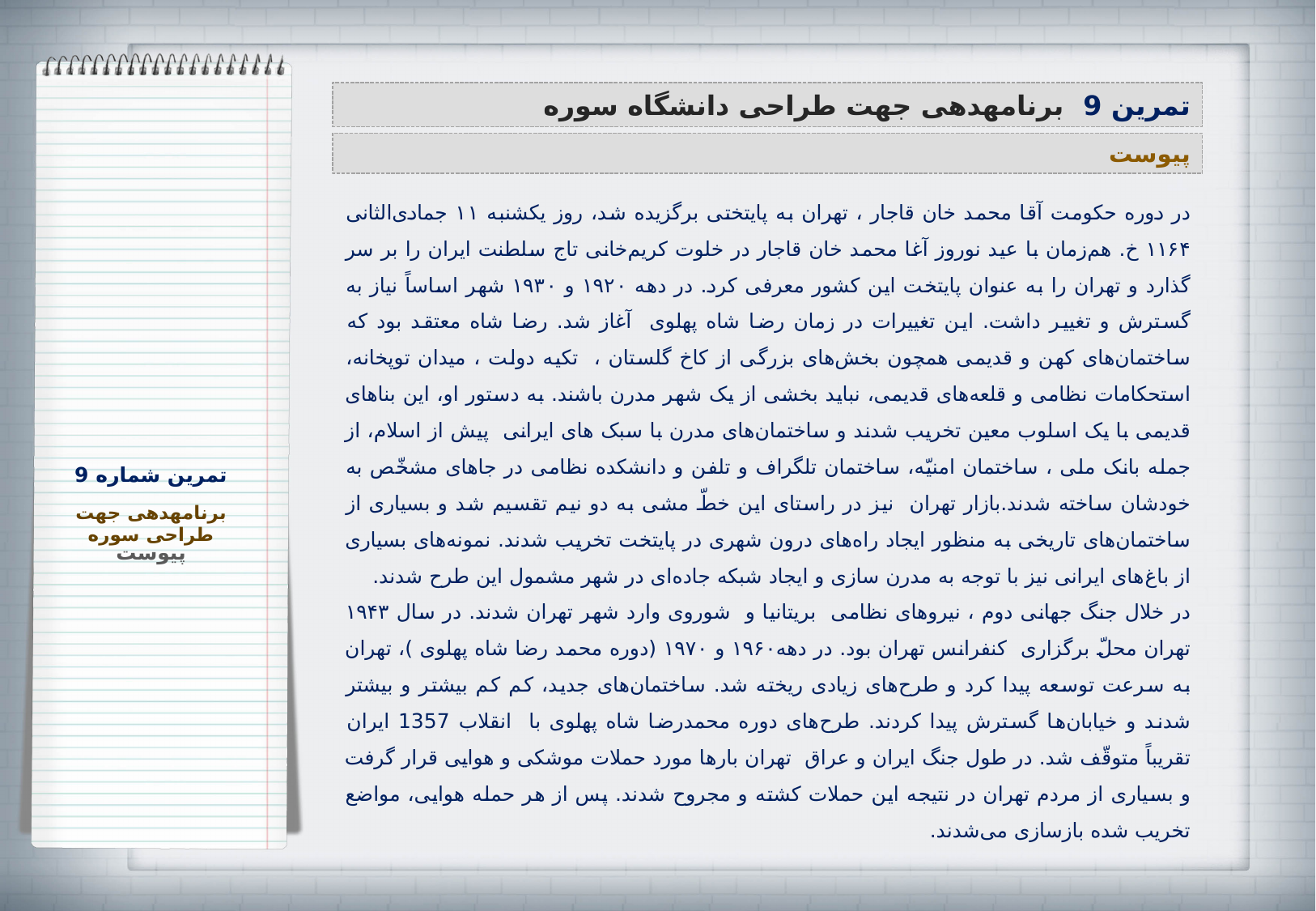

تمرین 9  برنامه‏دهی جهت طراحی دانشگاه سوره
پیوست
در دوره حکومت آقا محمد خان قاجار ، تهران به پایتختی برگزیده شد، روز یکشنبه ۱۱ جمادی‌الثانی ۱۱۶۴ خ. هم‌زمان با عید نوروز آغا محمد خان قاجار در خلوت کریم‌خانی تاج سلطنت ایران را بر سر گذارد و تهران را به عنوان پایتخت این کشور معرفی کرد. در دهه ۱۹۲۰ و ۱۹۳۰ شهر اساساً نیاز به گسترش و تغییر داشت. این تغییرات در زمان رضا شاه پهلوی  آغاز شد. رضا شاه معتقد بود که ساختمان‌های کهن و قدیمی همچون بخش‌های بزرگی از کاخ گلستان ،  تکیه دولت ، میدان توپخانه، استحکامات نظامی و قلعه‌های قدیمی، نباید بخشی از یک شهر مدرن باشند. به دستور او، این بناهای قدیمی با یک اسلوب معین تخریب شدند و ساختمان‌های مدرن با سبک های ایرانی  پیش از اسلام، از جمله بانک ملی ، ساختمان امنیّه، ساختمان تلگراف و تلفن و دانشکده نظامی در جاهای مشخّص به خودشان ساخته شدند.بازار تهران  نیز در راستای این خطّ مشی به دو نیم تقسیم شد و بسیاری از ساختمان‌های تاریخی به منظور ایجاد راه‌های درون شهری در پایتخت تخریب شدند. نمونه‌های بسیاری از باغ‌های ایرانی نیز با توجه به مدرن سازی و ایجاد شبکه جاده‌ای در شهر مشمول این طرح شدند.
در خلال جنگ جهانی دوم ، نیروهای نظامی  بریتانیا و  شوروی وارد شهر تهران شدند. در سال ۱۹۴۳ تهران محلّ برگزاری  کنفرانس تهران بود. در دهه۱۹۶۰ و ۱۹۷۰ (دوره محمد رضا شاه پهلوی )، تهران به سرعت توسعه پیدا کرد و طرح‌های زیادی ریخته شد. ساختمان‌های جدید، کم کم بیشتر و بیشتر شدند و خیابان‌ها گسترش پیدا کردند. طرح‌های دوره محمدرضا شاه پهلوی با  انقلاب 1357 ایران تقریباً متوقّف شد. در طول جنگ ایران و عراق  تهران بارها مورد حملات موشکی و هوایی قرار گرفت و بسیاری از مردم تهران در نتیجه این حملات کشته و مجروح شدند. پس از هر حمله هوایی، مواضع تخریب شده بازسازی می‌شدند.
تمرین شماره 9
برنامه‏دهی جهت طراحی سوره
پیوست